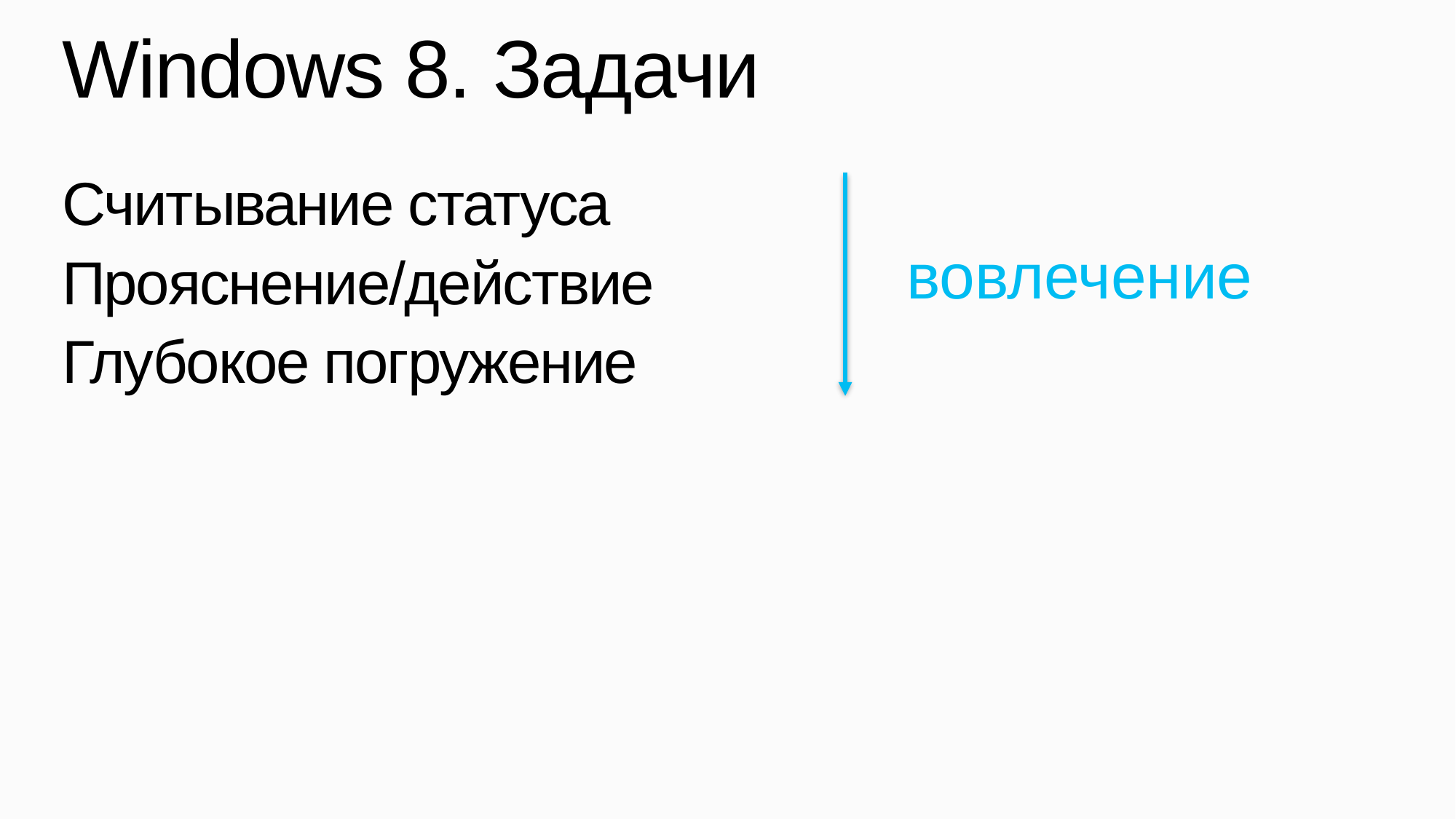

# Windows 8. Задачи
Считывание статуса
Прояснение/действие
Глубокое погружение
вовлечение